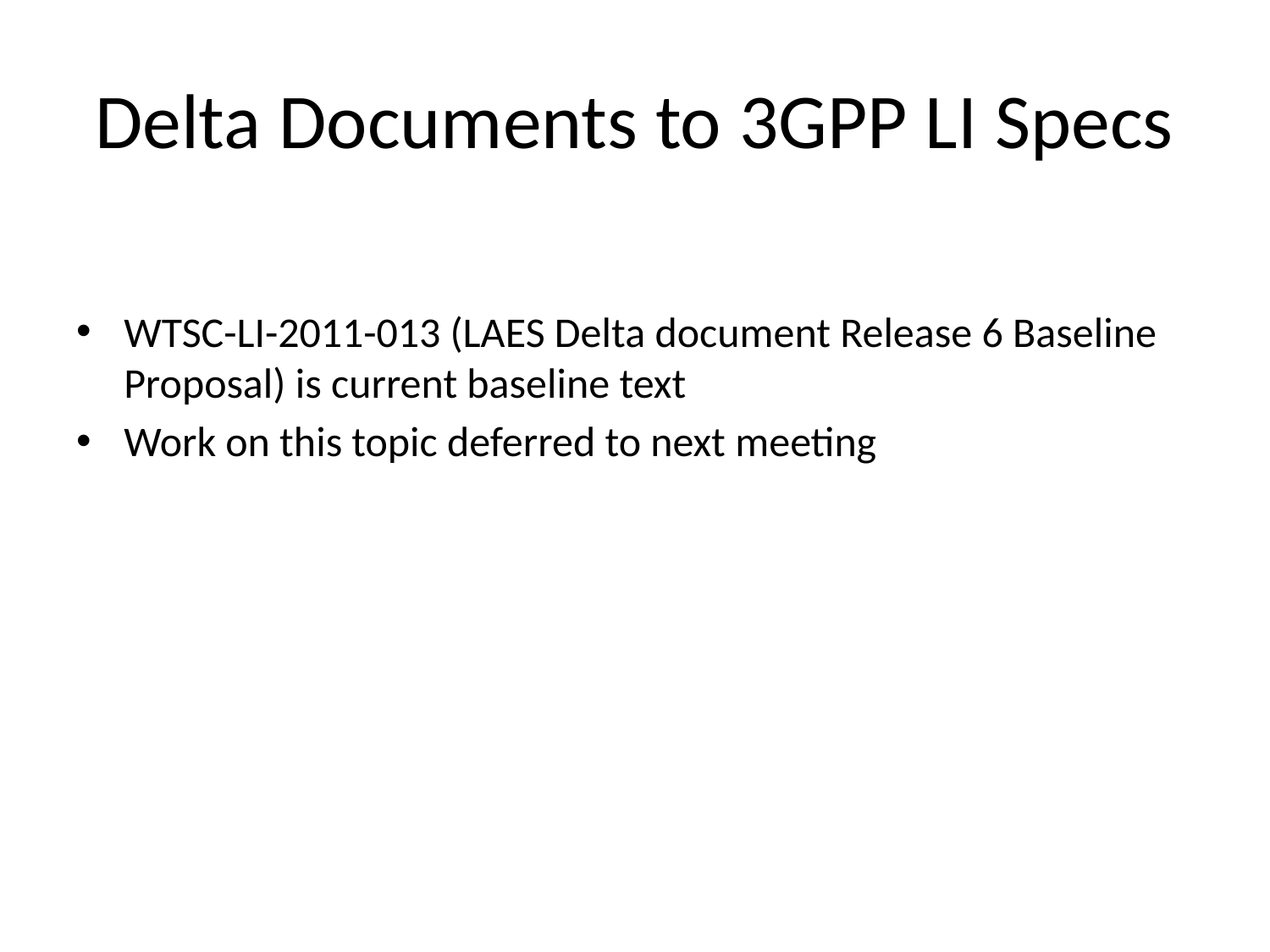

# Delta Documents to 3GPP LI Specs

WTSC-LI-2011-013 (LAES Delta document Release 6 Baseline Proposal) is current baseline text
Work on this topic deferred to next meeting